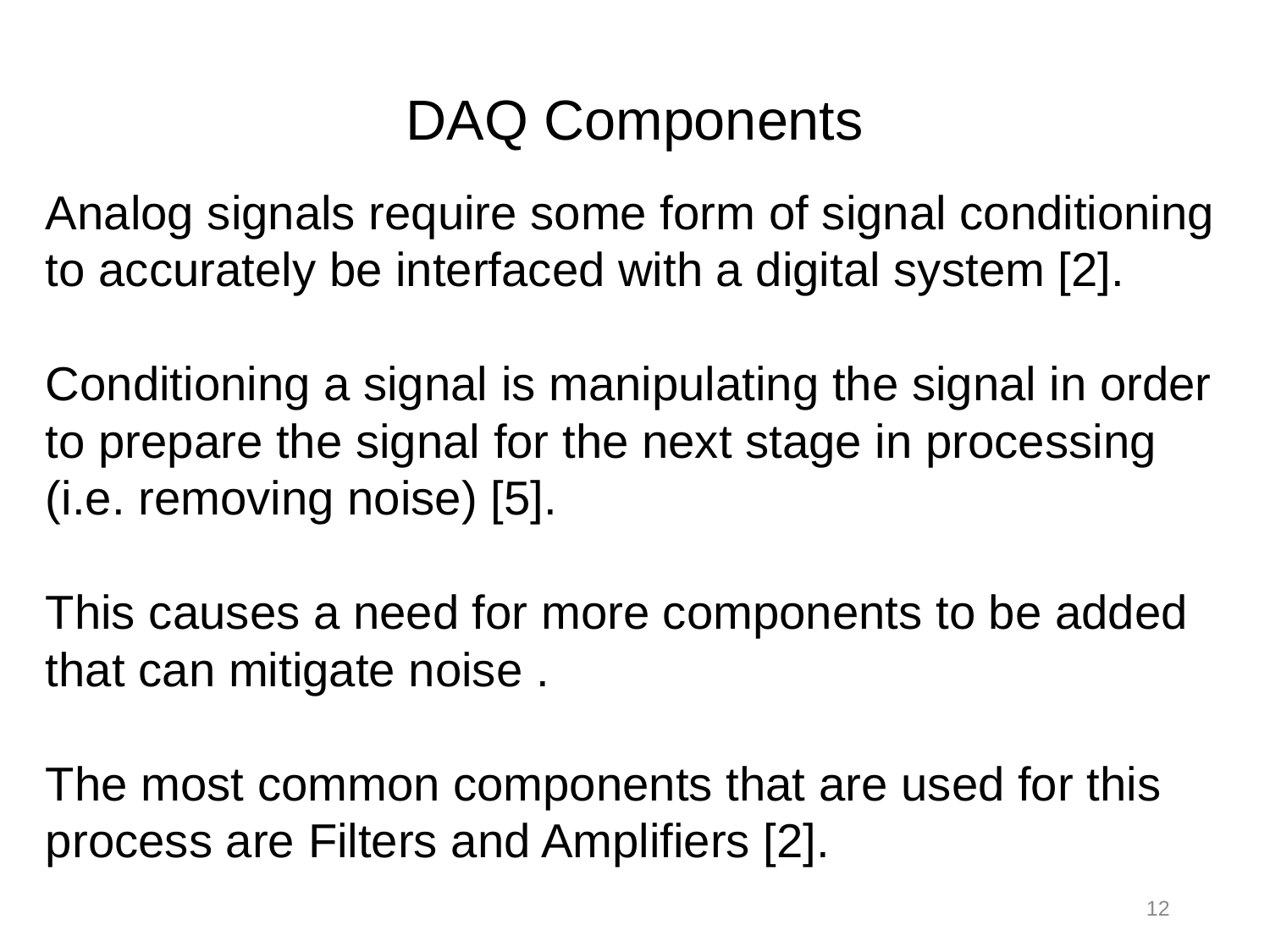

DAQ Components
Analog signals require some form of signal conditioning to accurately be interfaced with a digital system [2].

Conditioning a signal is manipulating the signal in order to prepare the signal for the next stage in processing (i.e. removing noise) [5].

This causes a need for more components to be added that can mitigate noise .

The most common components that are used for this process are Filters and Amplifiers [2].
12